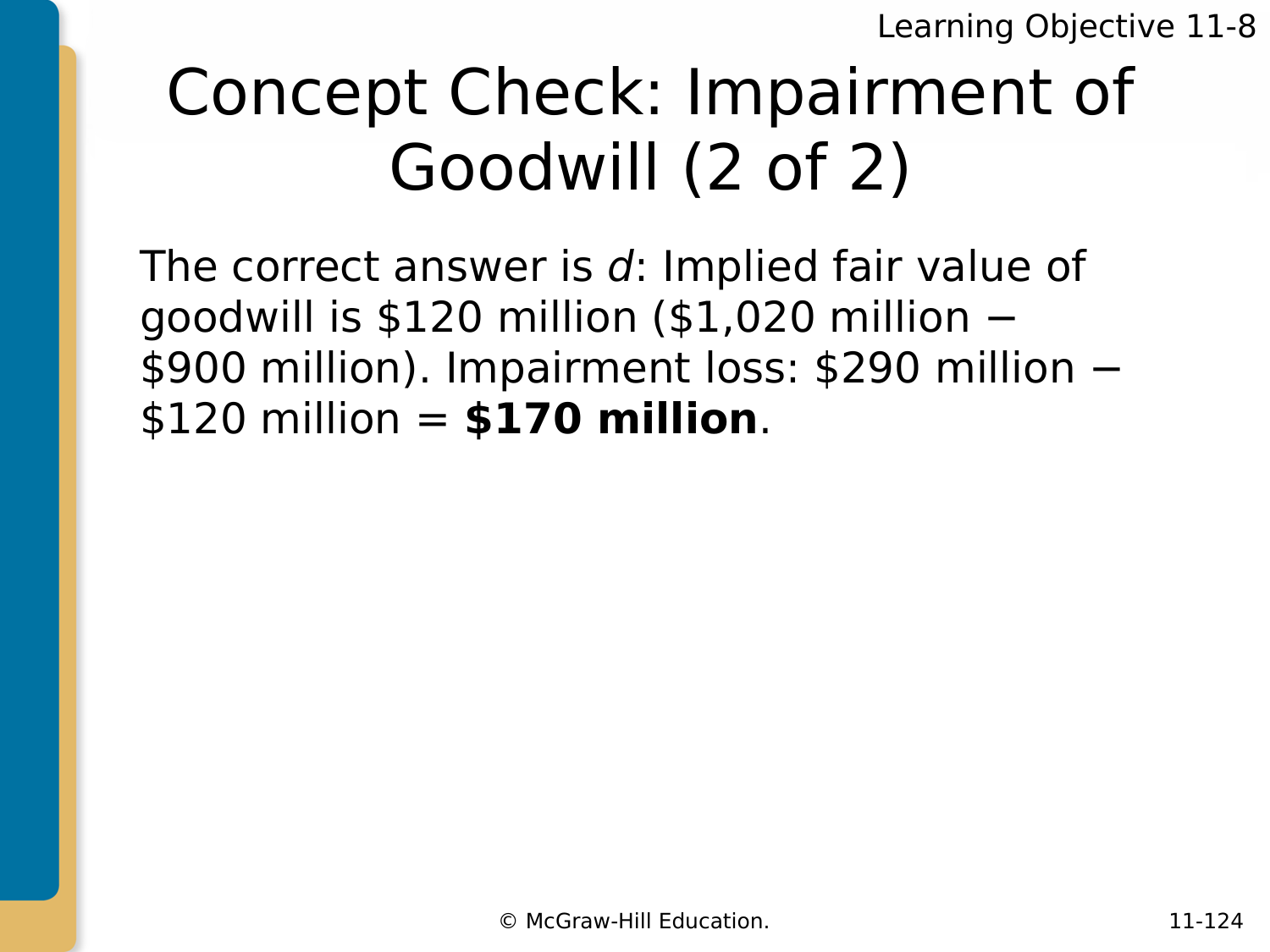

Learning Objective 11-8
# Concept Check: Impairment of Goodwill (2 of 2)
The correct answer is d: Implied fair value of goodwill is $120 million ($1,020 million − $900 million). Impairment loss: $290 million − $120 million = $170 million.